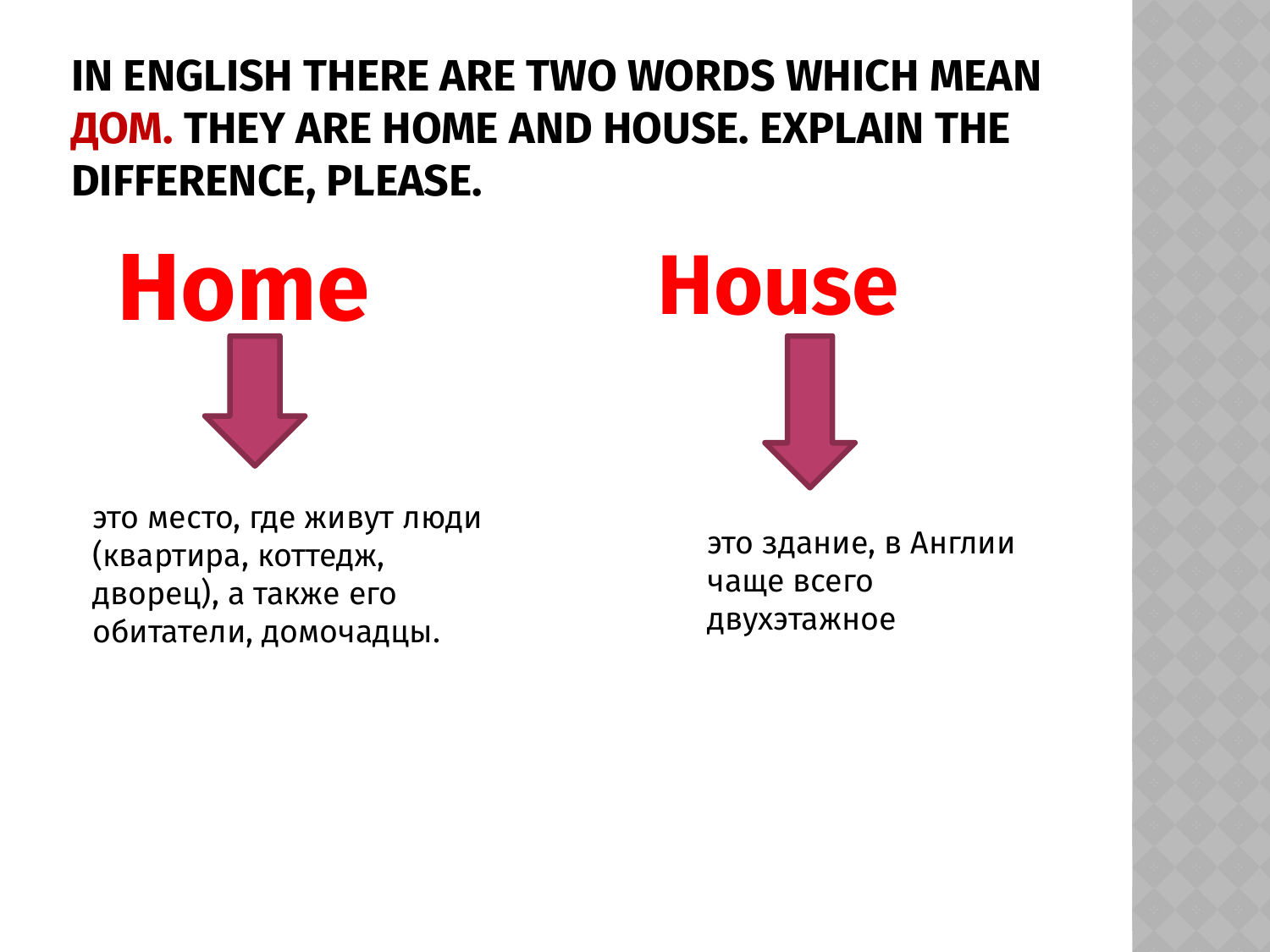

# In English there are two words which mean ДОМ. They are home and house. Explain the difference, please.
Home
House

это место, где живут люди (квартира, коттедж, дворец), а также его обитатели, домочадцы.

это здание, в Англии чаще всего двухэтажное